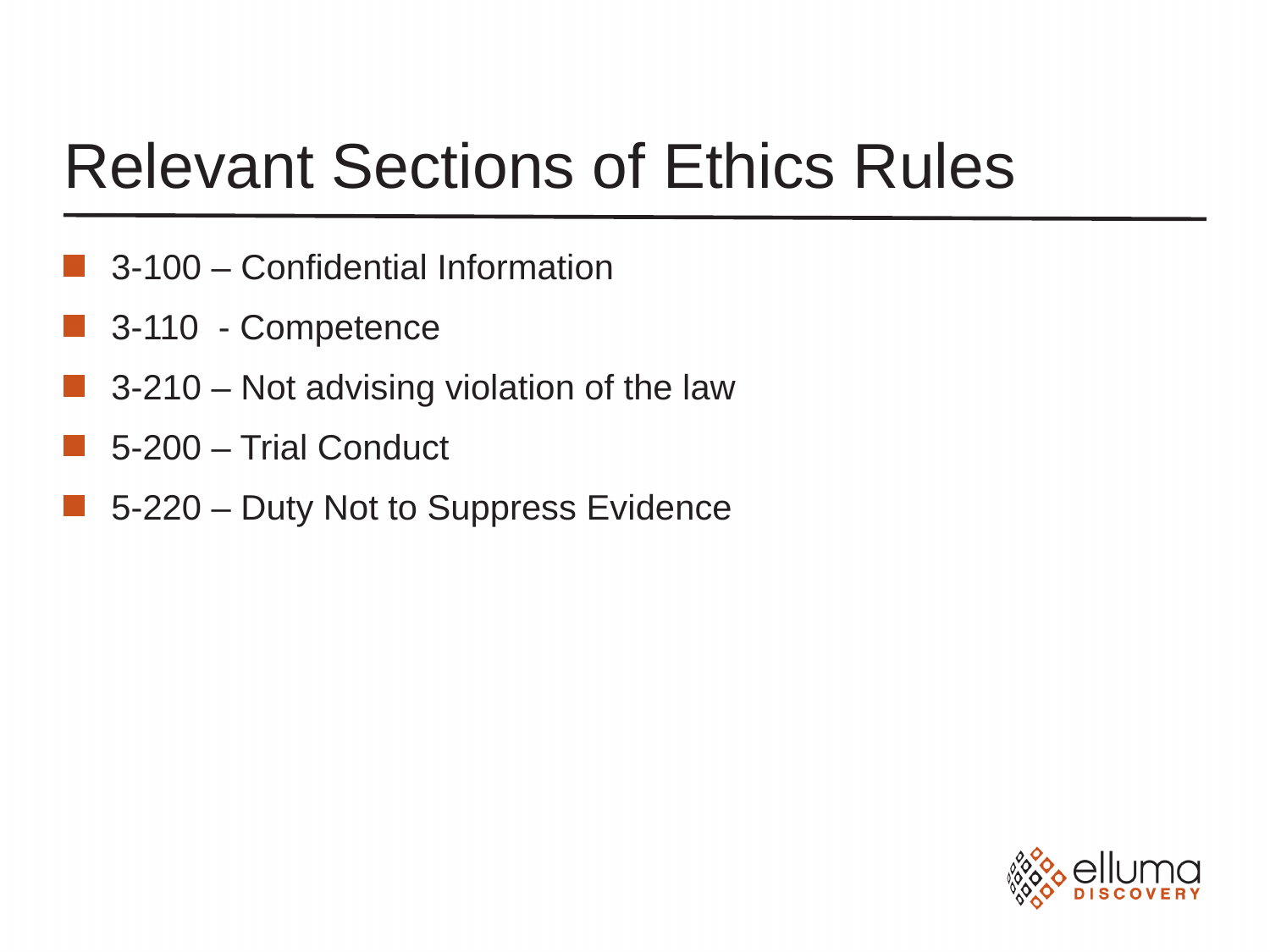

# Relevant Sections of Ethics Rules

3-100 – Confidential Information
3-110  - Competence
3-210 – Not advising violation of the law
5-200 – Trial Conduct
5-220 – Duty Not to Suppress Evidence